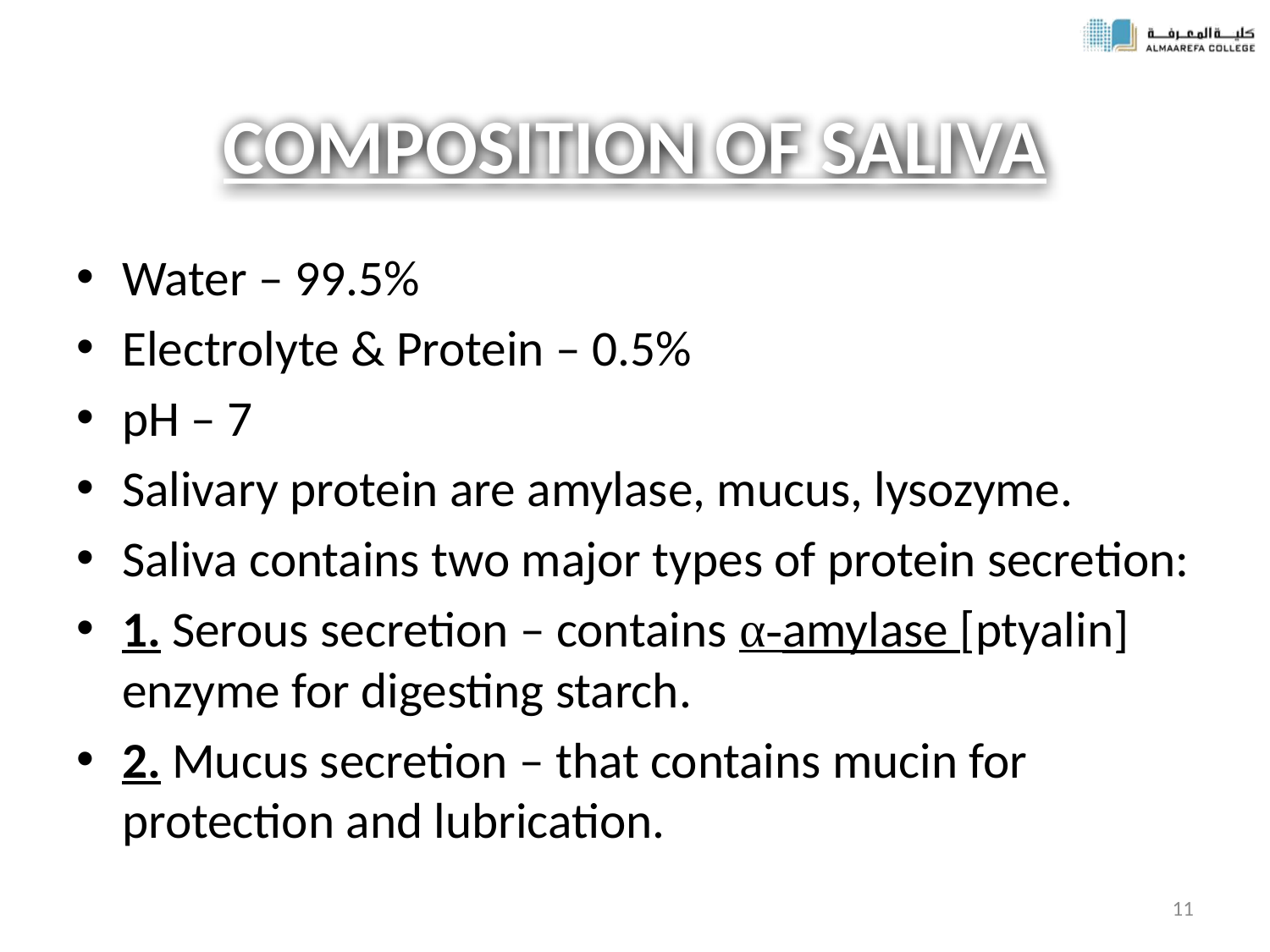

# COMPOSITION OF SALIVA
Water – 99.5%
Electrolyte & Protein – 0.5%
pH – 7
Salivary protein are amylase, mucus, lysozyme.
Saliva contains two major types of protein secretion:
1. Serous secretion – contains α-amylase [ptyalin] enzyme for digesting starch.
2. Mucus secretion – that contains mucin for protection and lubrication.

11